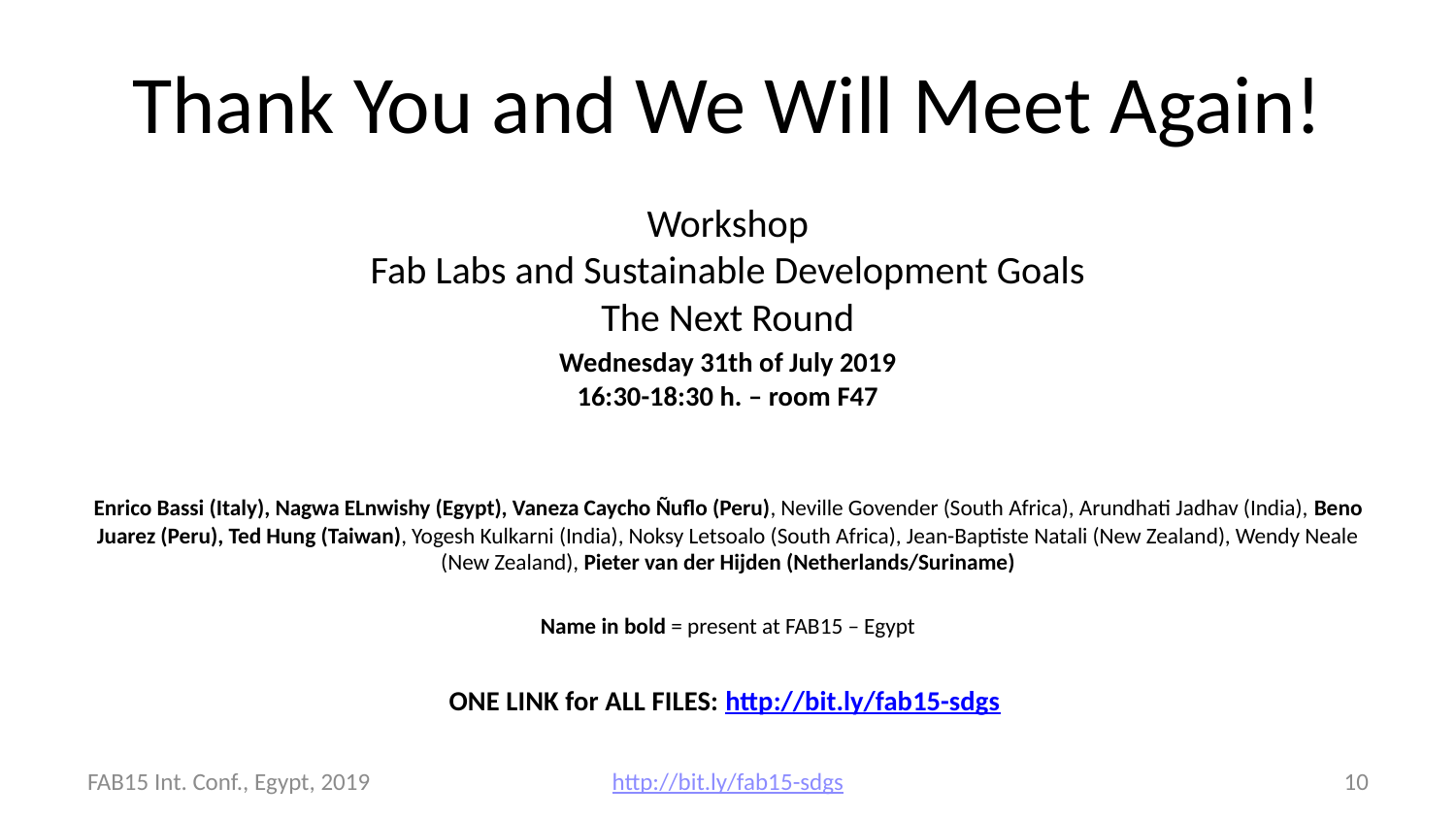

# Thank You and We Will Meet Again!
Workshop
Fab Labs and Sustainable Development Goals
The Next Round
Wednesday 31th of July 2019
16:30-18:30 h. – room F47

Enrico Bassi (Italy), Nagwa ELnwishy (Egypt), Vaneza Caycho Ñuflo (Peru), Neville Govender (South Africa), Arundhati Jadhav (India), Beno Juarez (Peru), Ted Hung (Taiwan), Yogesh Kulkarni (India), Noksy Letsoalo (South Africa), Jean-Baptiste Natali (New Zealand), Wendy Neale (New Zealand), Pieter van der Hijden (Netherlands/Suriname)

Name in bold = present at FAB15 – Egypt

ONE LINK for ALL FILES: http://bit.ly/fab15-sdgs

FAB15 Int. Conf., Egypt, 2019
http://bit.ly/fab15-sdgs
10